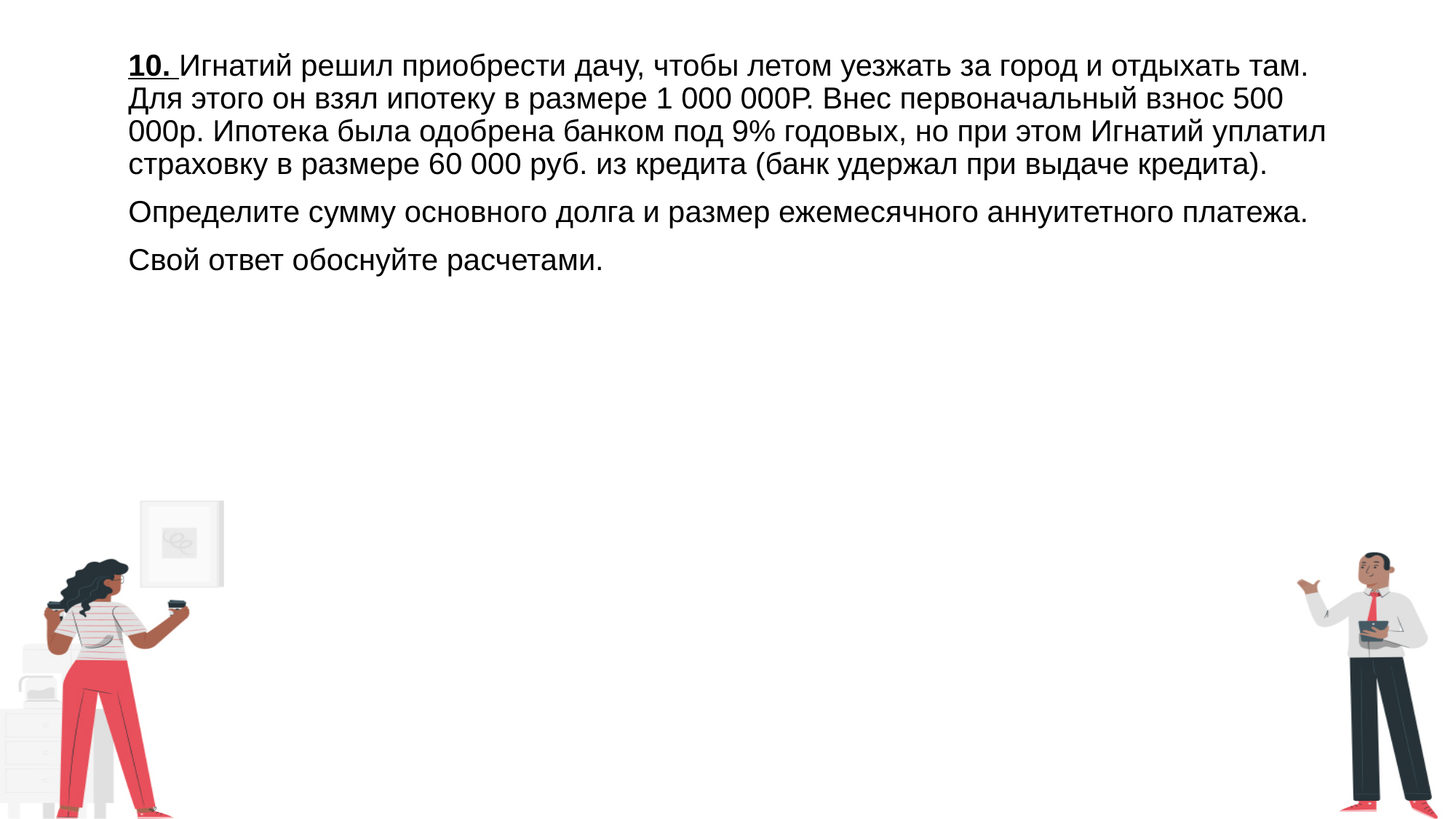

10. Игнатий решил приобрести дачу, чтобы летом уезжать за город и отдыхать там. Для этого он взял ипотеку в размере 1 000 000Р. Внес первоначальный взнос 500 000р. Ипотека была одобрена банком под 9% годовых, но при этом Игнатий уплатил страховку в размере 60 000 руб. из кредита (банк удержал при выдаче кредита).
Определите сумму основного долга и размер ежемесячного аннуитетного платежа.
Свой ответ обоснуйте расчетами.